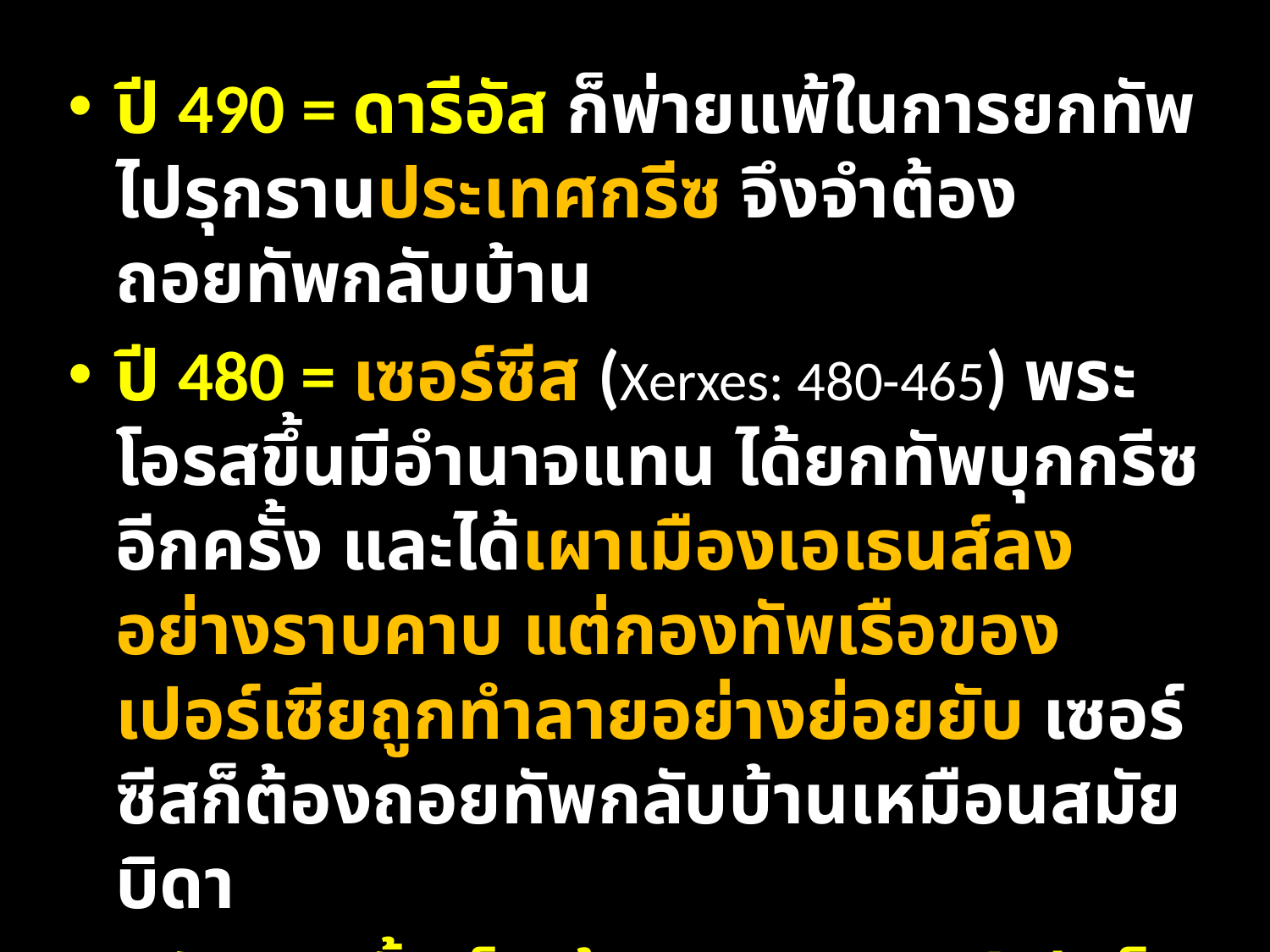

ปี 490 = ดารีอัส ก็พ่ายแพ้ในการยกทัพไปรุกรานประเทศกรีซ จึงจำต้องถอยทัพกลับบ้าน
ปี 480 = เซอร์ซีส (Xerxes: 480-465) พระโอรสขึ้นมีอำนาจแทน ได้ยกทัพบุกกรีซอีกครั้ง และได้เผาเมืองเอเธนส์ลงอย่างราบคาบ แต่กองทัพเรือของเปอร์เซียถูกทำลายอย่างย่อยยับ เซอร์ซีสก็ต้องถอยทัพกลับบ้านเหมือนสมัยบิดา
หลังจากนั้นเป็นต้นมา ชาวเปอร์เซียก็ไม่เคยพยายามใช้กำลังเพื่อยึดประเทศกรีซอีกเลย